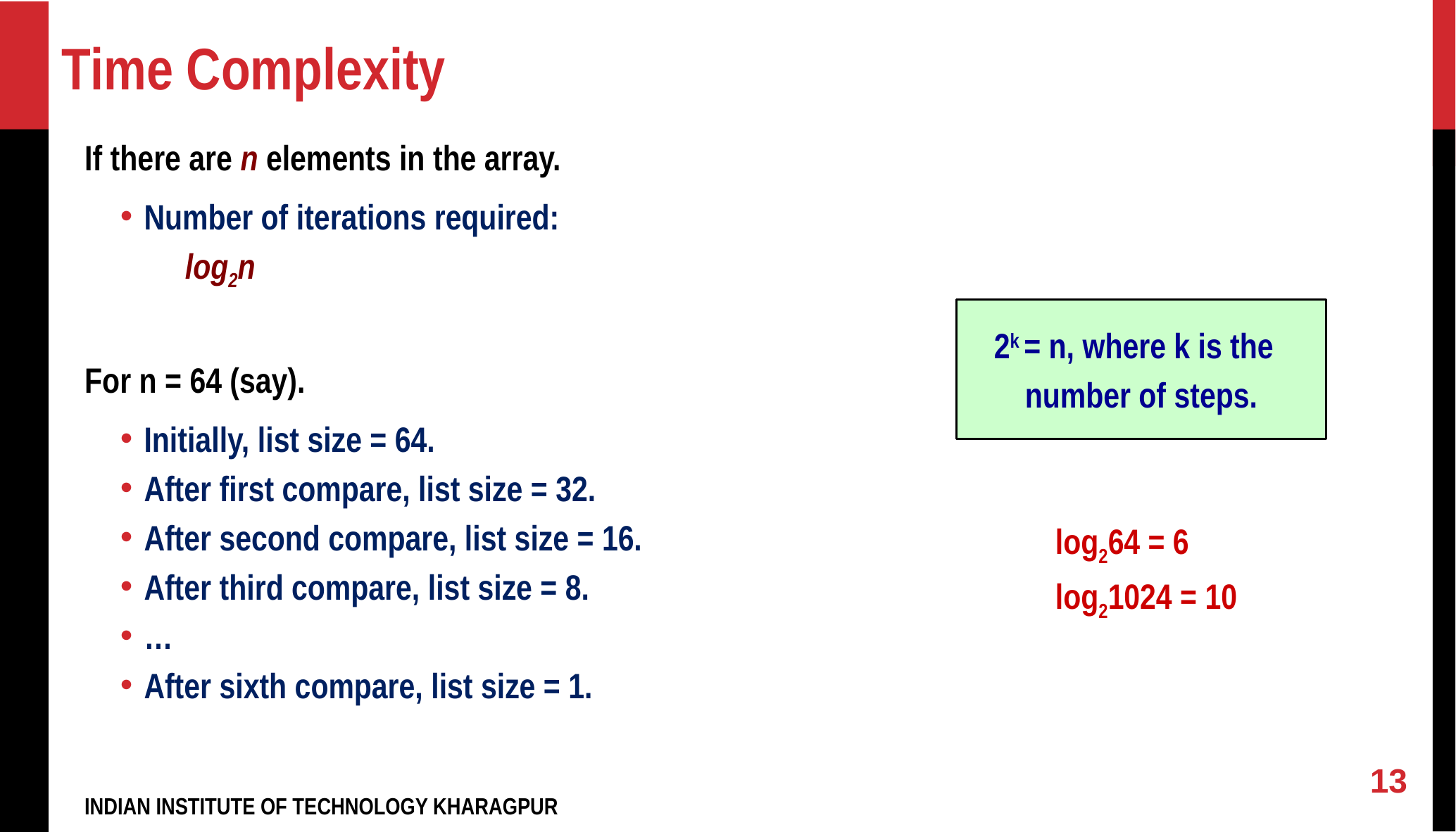

# Time Complexity
If there are n elements in the array.
Number of iterations required:
        log2n

For n = 64 (say).
Initially, list size = 64.
After first compare, list size = 32.
After second compare, list size = 16.
After third compare, list size = 8.
…
After sixth compare, list size = 1.

2k = n, where k is the
number of steps.
log264 = 6
log21024 = 10

13
INDIAN INSTITUTE OF TECHNOLOGY KHARAGPUR